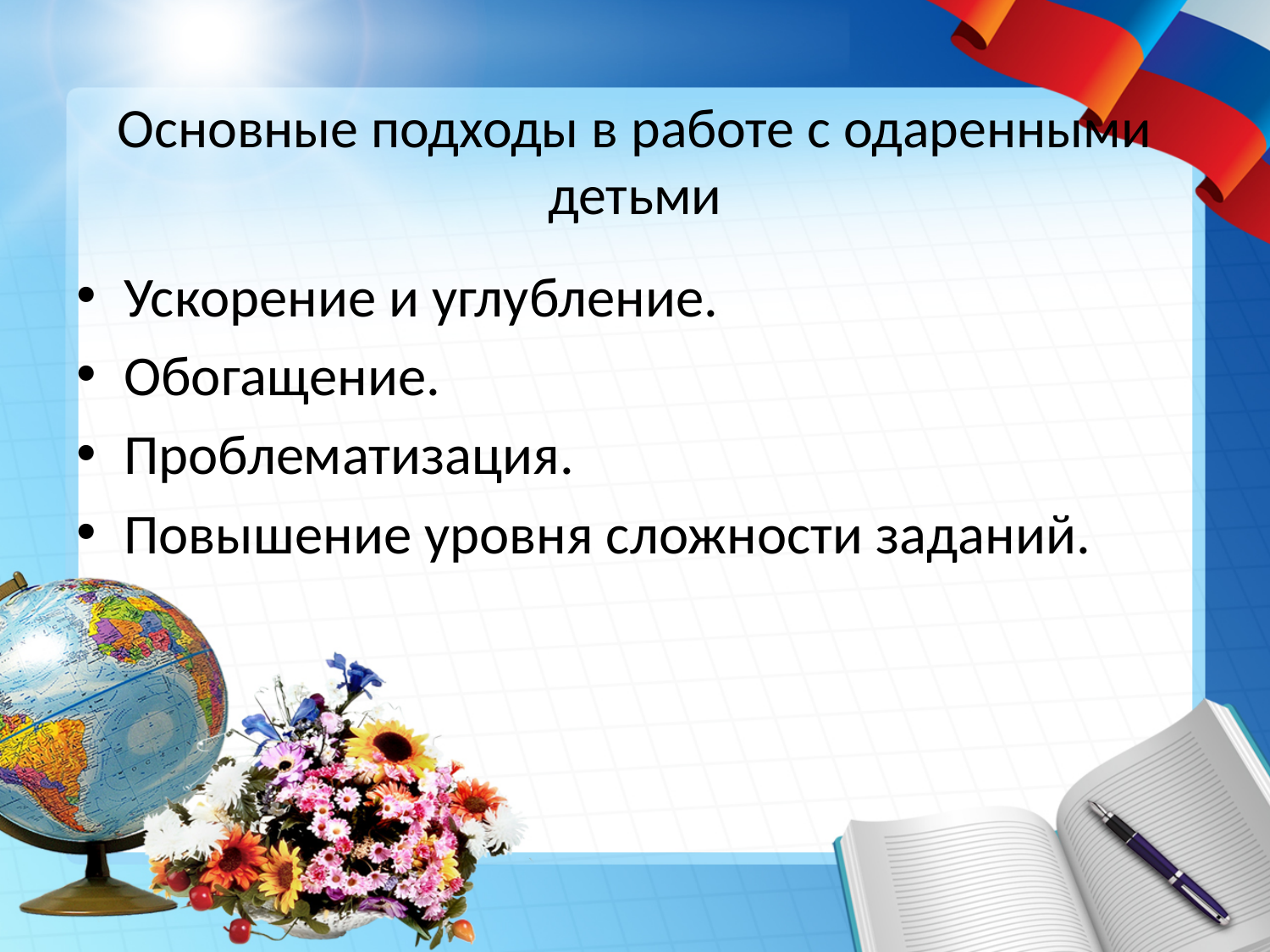

# Основные подходы в работе с одаренными детьми
Ускорение и углубление.
Обогащение.
Проблематизация.
Повышение уровня сложности заданий.